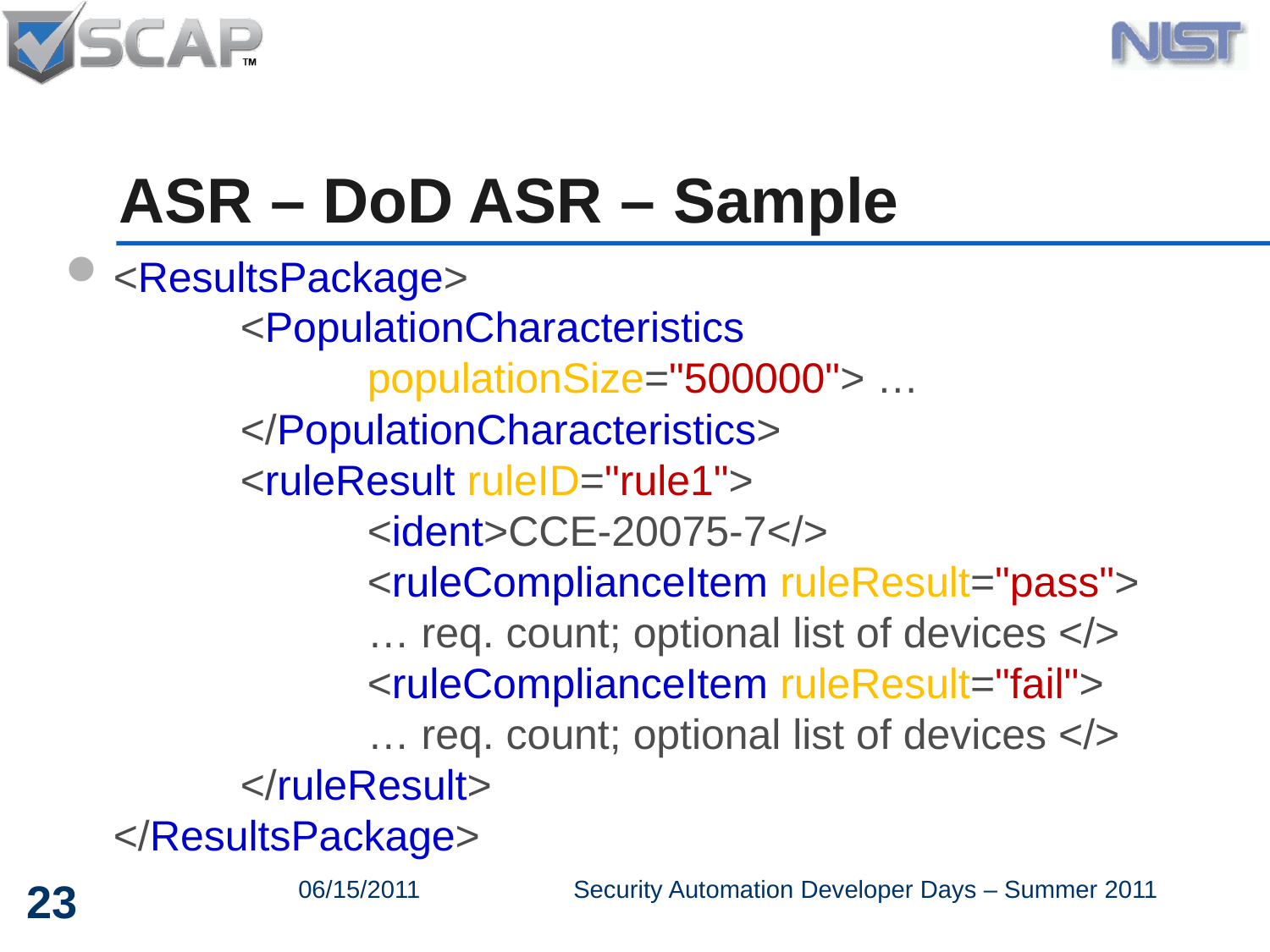

# ASR – DoD ASR – Sample
<ResultsPackage>
	<PopulationCharacteristics
		populationSize="500000"> …
	</PopulationCharacteristics>
	<ruleResult ruleID="rule1">
      		<ident>CCE-20075-7</>
		<ruleComplianceItem ruleResult="pass">
		… req. count; optional list of devices </>
		<ruleComplianceItem ruleResult="fail">
		… req. count; optional list of devices </>
	</ruleResult>
</ResultsPackage>
23
06/15/2011
Security Automation Developer Days – Summer 2011